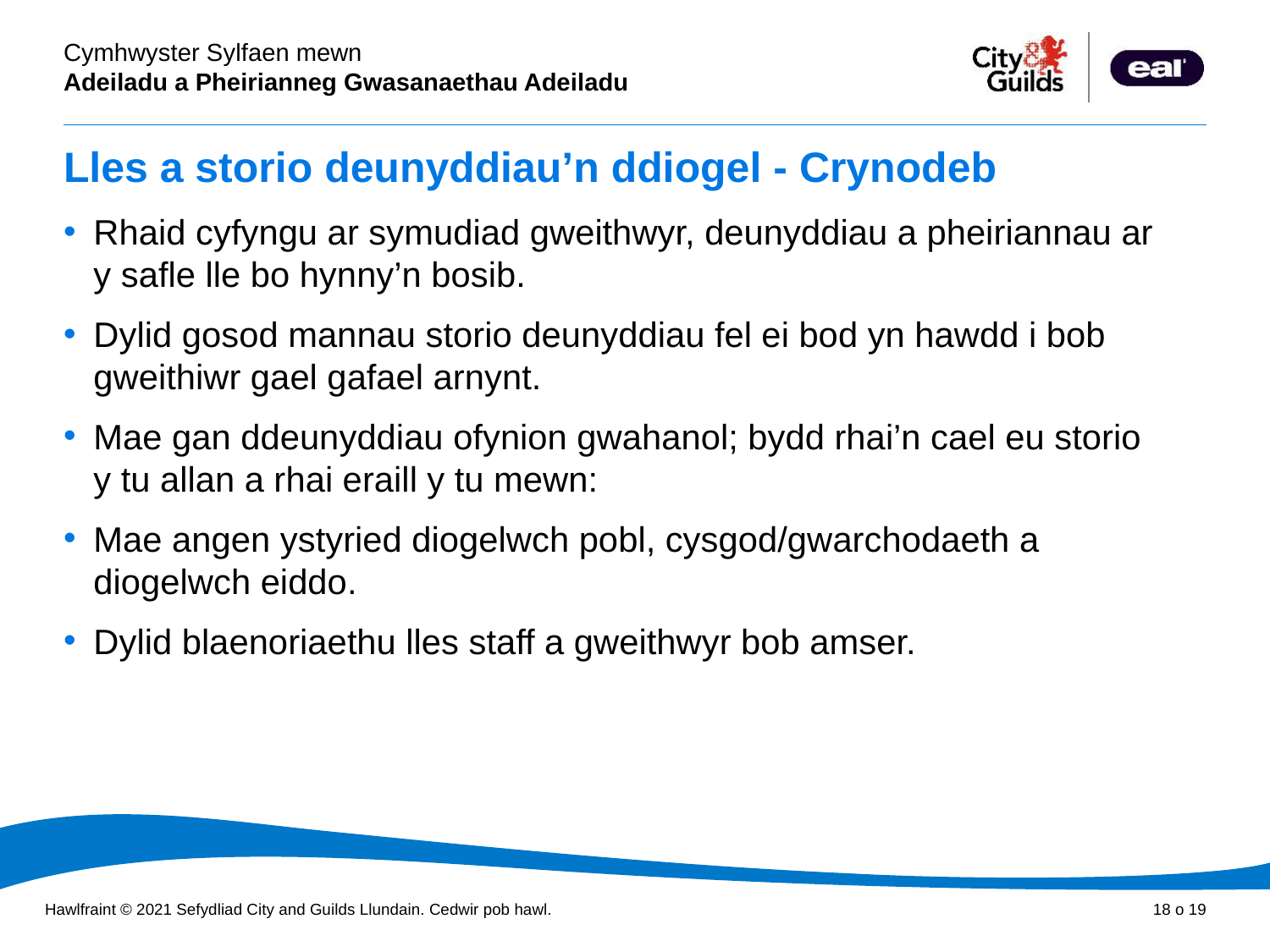

# Lles a storio deunyddiau’n ddiogel - Crynodeb
Rhaid cyfyngu ar symudiad gweithwyr, deunyddiau a pheiriannau ar y safle lle bo hynny’n bosib.
Dylid gosod mannau storio deunyddiau fel ei bod yn hawdd i bob gweithiwr gael gafael arnynt.
Mae gan ddeunyddiau ofynion gwahanol; bydd rhai’n cael eu storio y tu allan a rhai eraill y tu mewn:
Mae angen ystyried diogelwch pobl, cysgod/gwarchodaeth a diogelwch eiddo.
Dylid blaenoriaethu lles staff a gweithwyr bob amser.